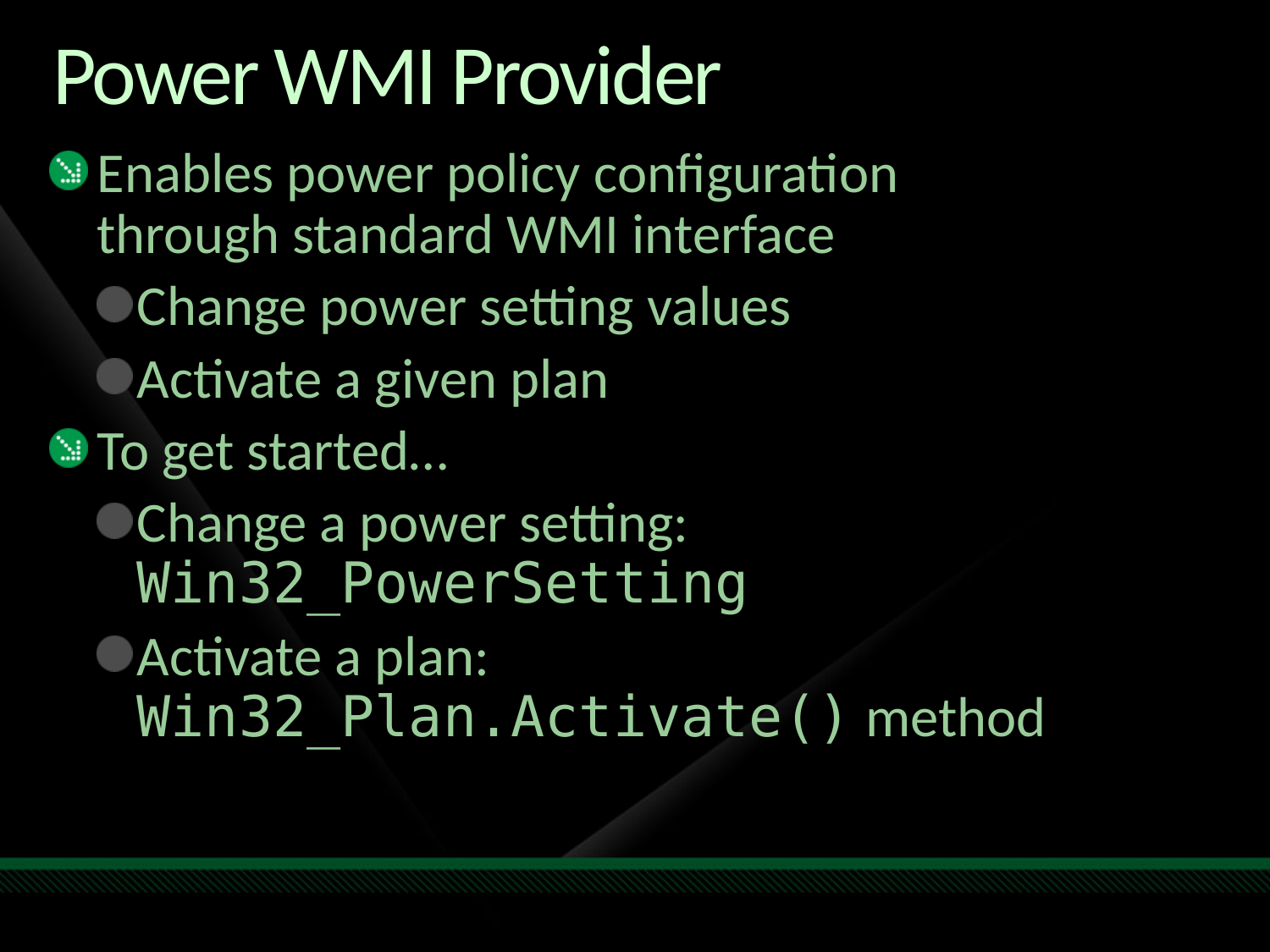

# Power WMI Provider
Enables power policy configuration
through standard WMI interface
Change power setting values
Activate a given plan
To get started…
Change a power setting:  Win32_PowerSetting
Activate a plan:  Win32_Plan.Activate() method